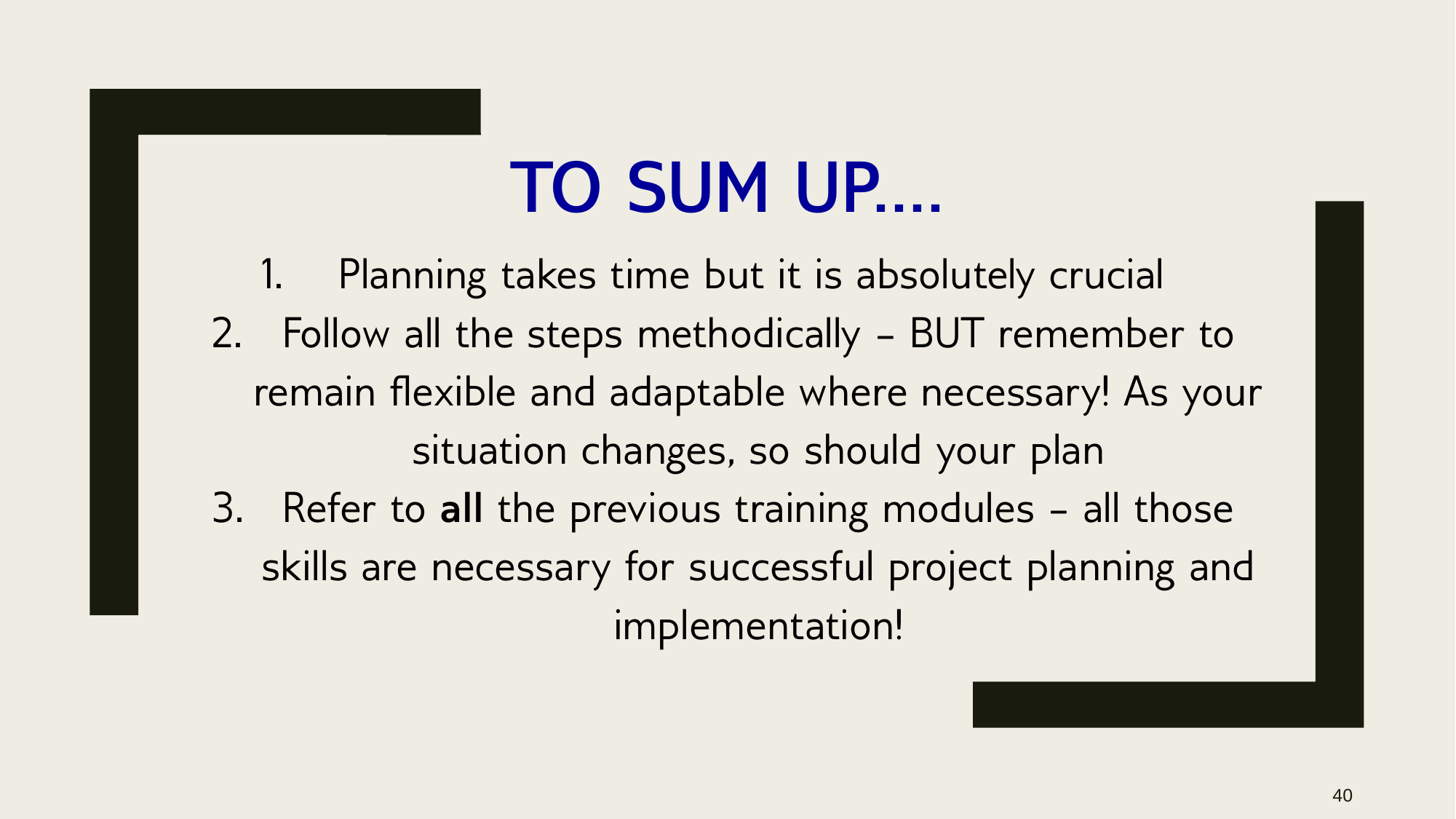

# To sum up....
Planning takes time but it is absolutely crucial
Follow all the steps methodically – BUT remember to remain flexible and adaptable where necessary! As your situation changes, so should your plan
Refer to all the previous training modules – all those skills are necessary for successful project planning and implementation!

40